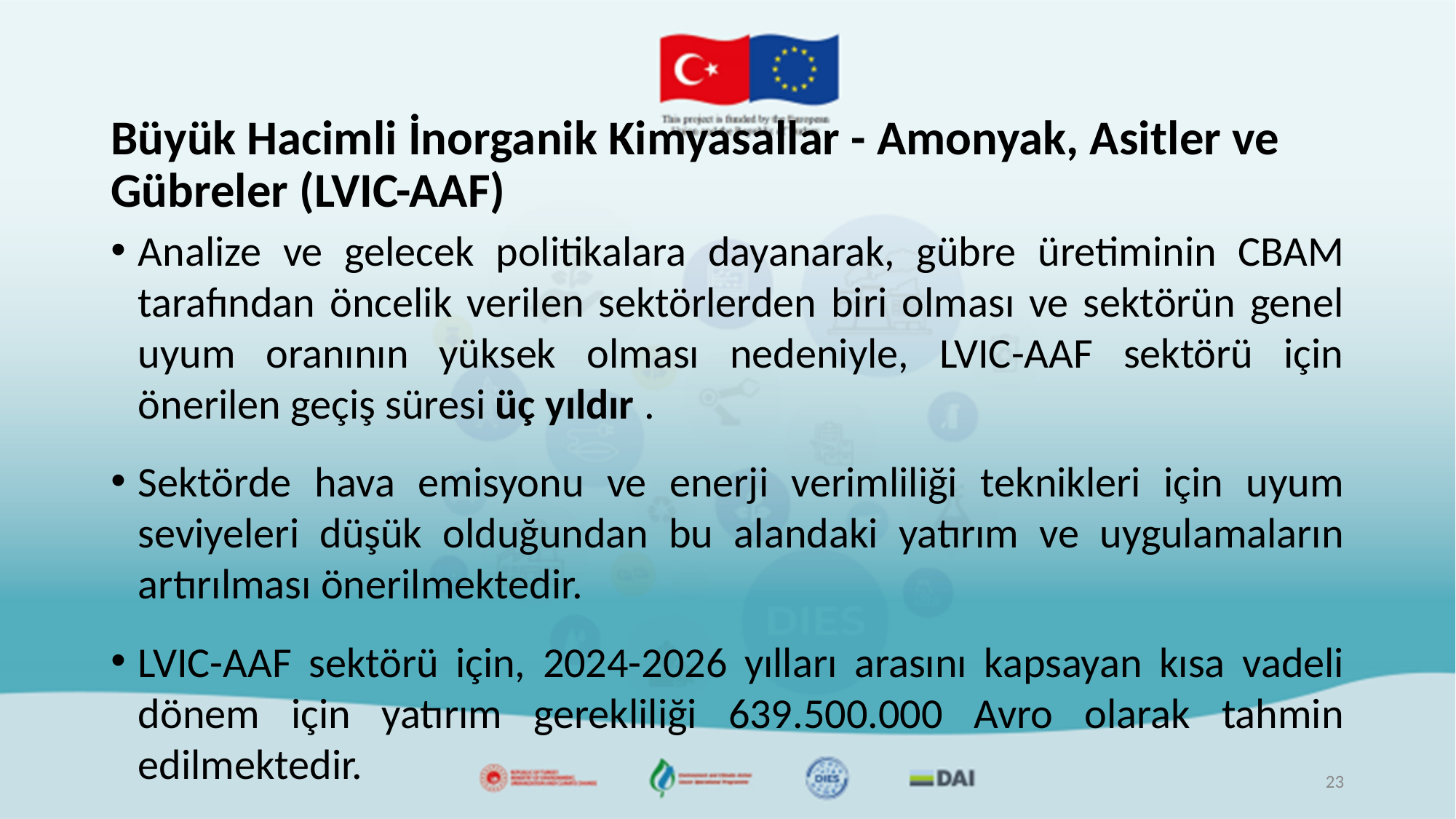

# Büyük Hacimli İnorganik Kimyasallar - Amonyak, Asitler ve Gübreler (LVIC-AAF)
Analize ve gelecek politikalara dayanarak, gübre üretiminin CBAM tarafından öncelik verilen sektörlerden biri olması ve sektörün genel uyum oranının yüksek olması nedeniyle, LVIC-AAF sektörü için önerilen geçiş süresi üç yıldır .
Sektörde hava emisyonu ve enerji verimliliği teknikleri için uyum seviyeleri düşük olduğundan bu alandaki yatırım ve uygulamaların artırılması önerilmektedir.
LVIC-AAF sektörü için, 2024-2026 yılları arasını kapsayan kısa vadeli dönem için yatırım gerekliliği 639.500.000 Avro olarak tahmin edilmektedir.
23